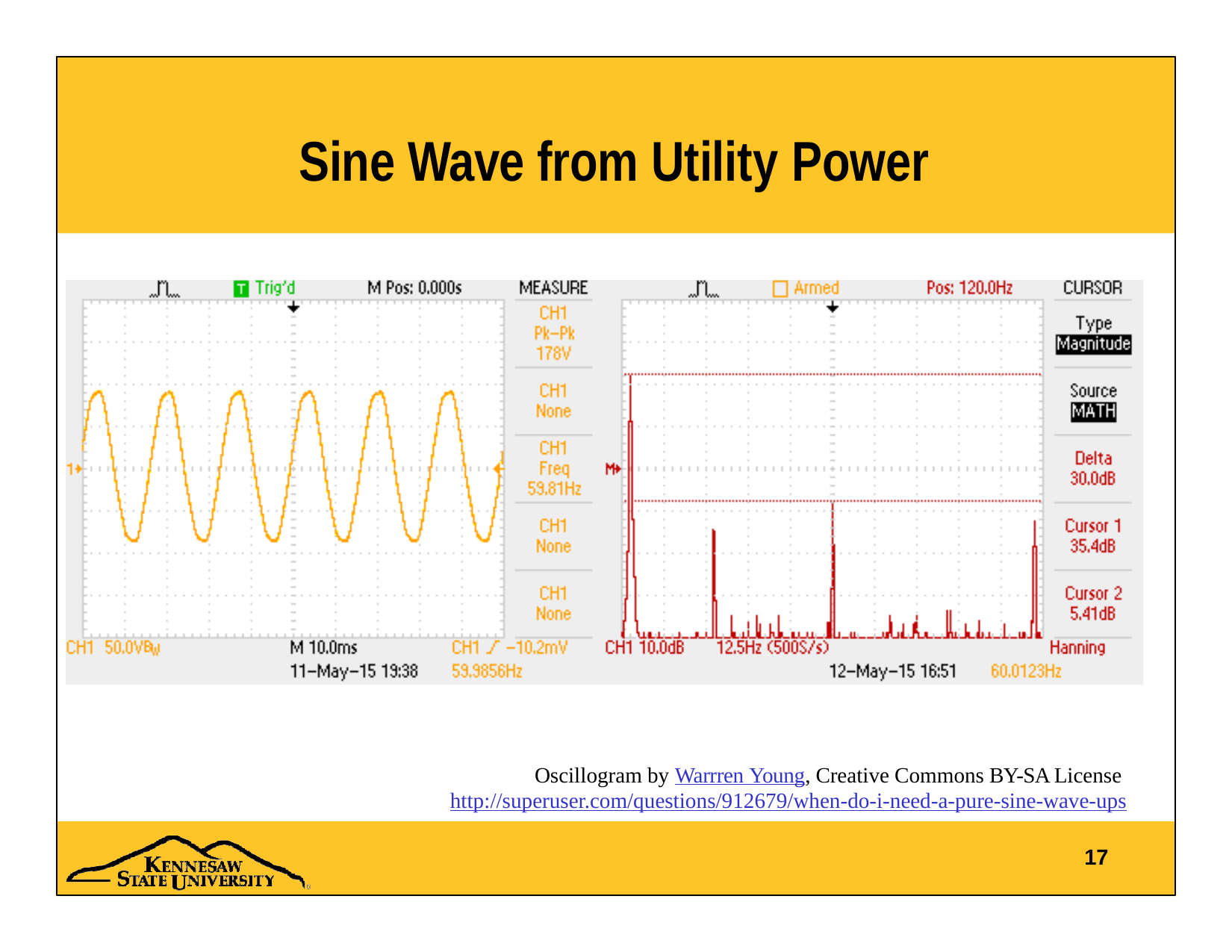

# Sine Wave from Utility Power

Oscillogram by Warrren Young, Creative Commons BY-SA License  http://superuser.com/questions/912679/when-do-i-need-a-pure-sine-wave-ups

17